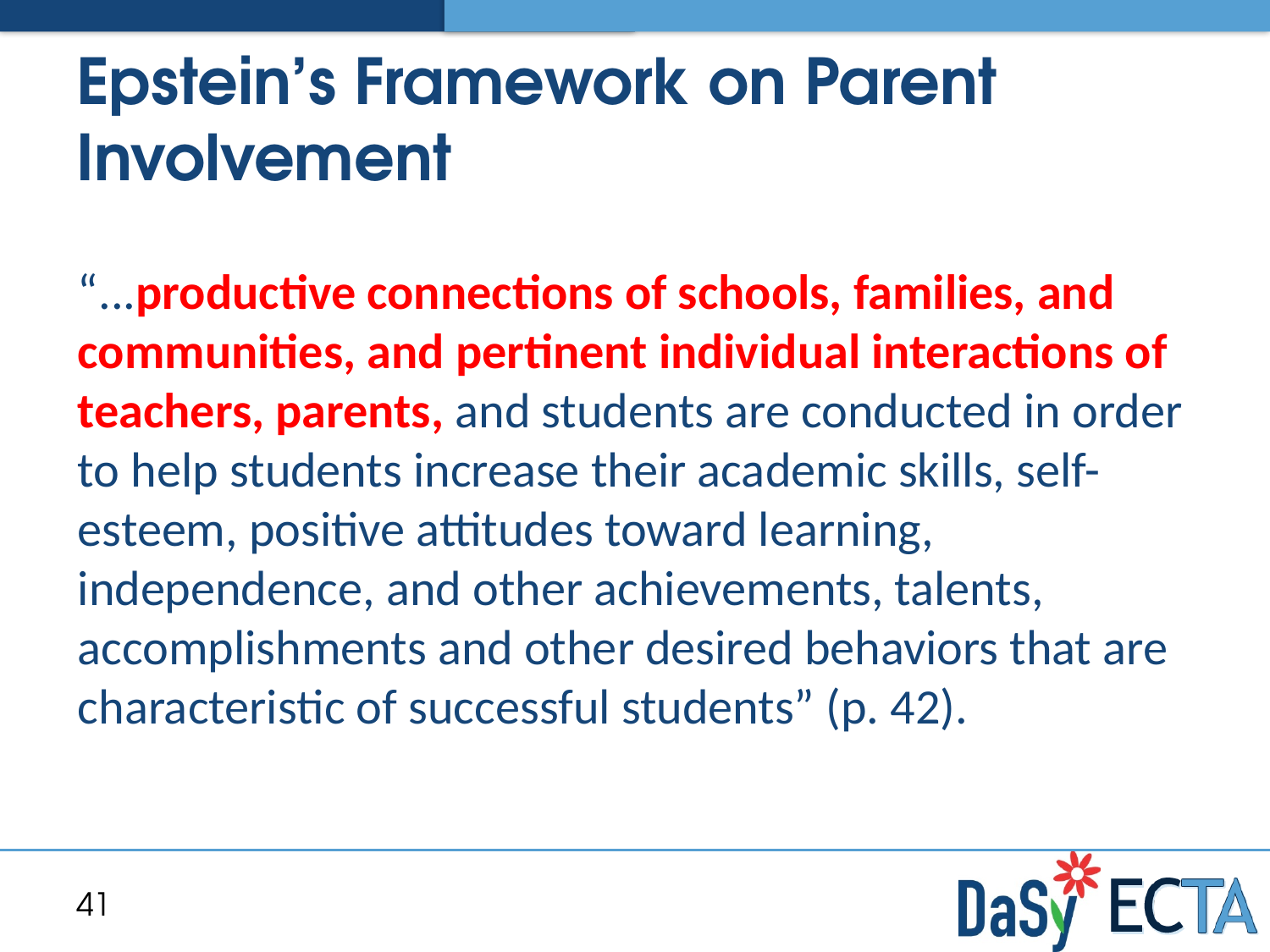

# Epstein’s Framework on Parent Involvement
“...productive connections of schools, families, and communities, and pertinent individual interactions of teachers, parents, and students are conducted in order to help students increase their academic skills, self-esteem, positive attitudes toward learning, independence, and other achievements, talents, accomplishments and other desired behaviors that are characteristic of successful students” (p. 42).
41